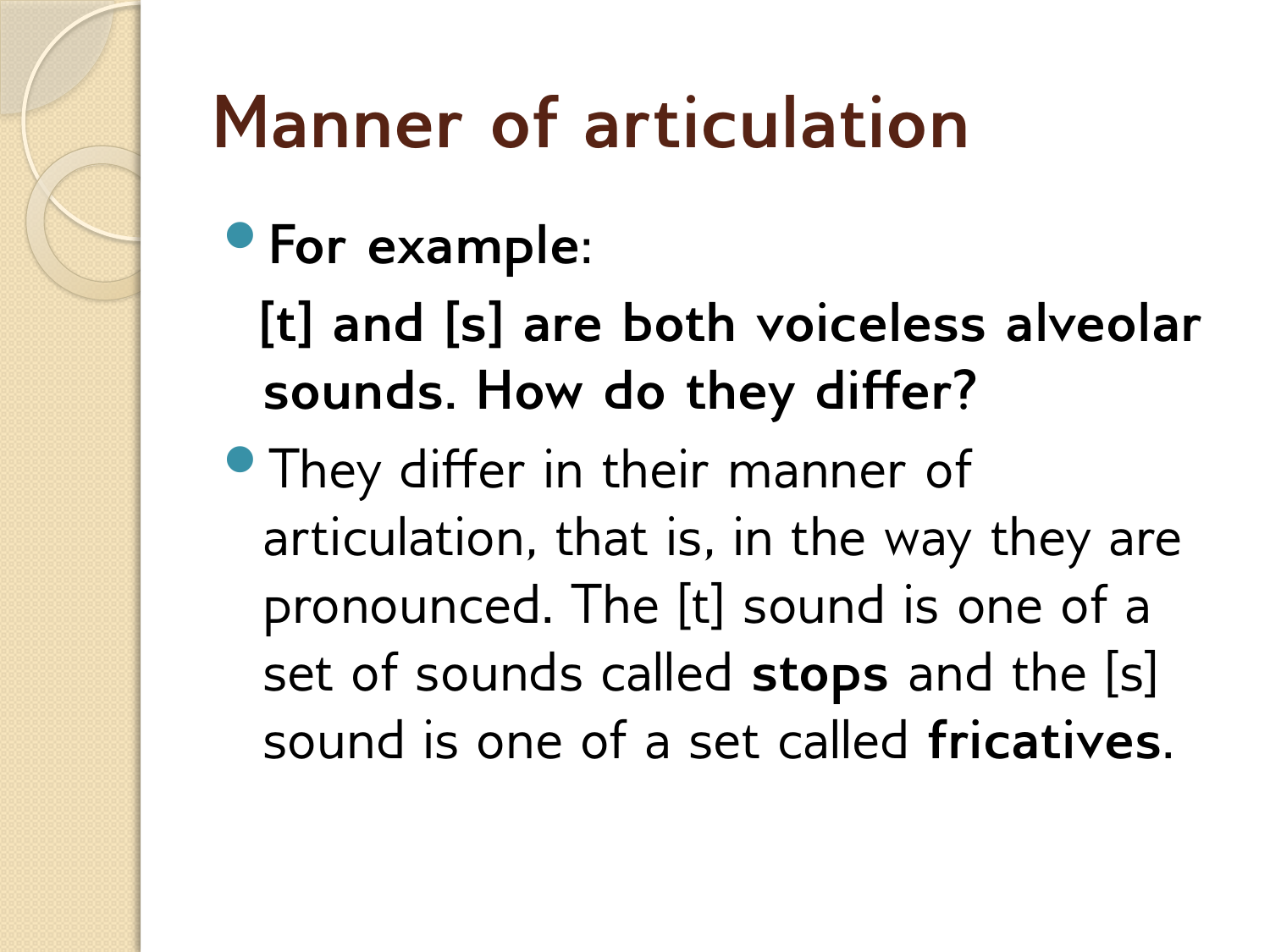

# Manner of articulation
For example:
  [t] and [s] are both voiceless alveolar sounds. How do they differ?
They differ in their manner of articulation, that is, in the way they are pronounced. The [t] sound is one of a set of sounds called stops and the [s] sound is one of a set called fricatives.